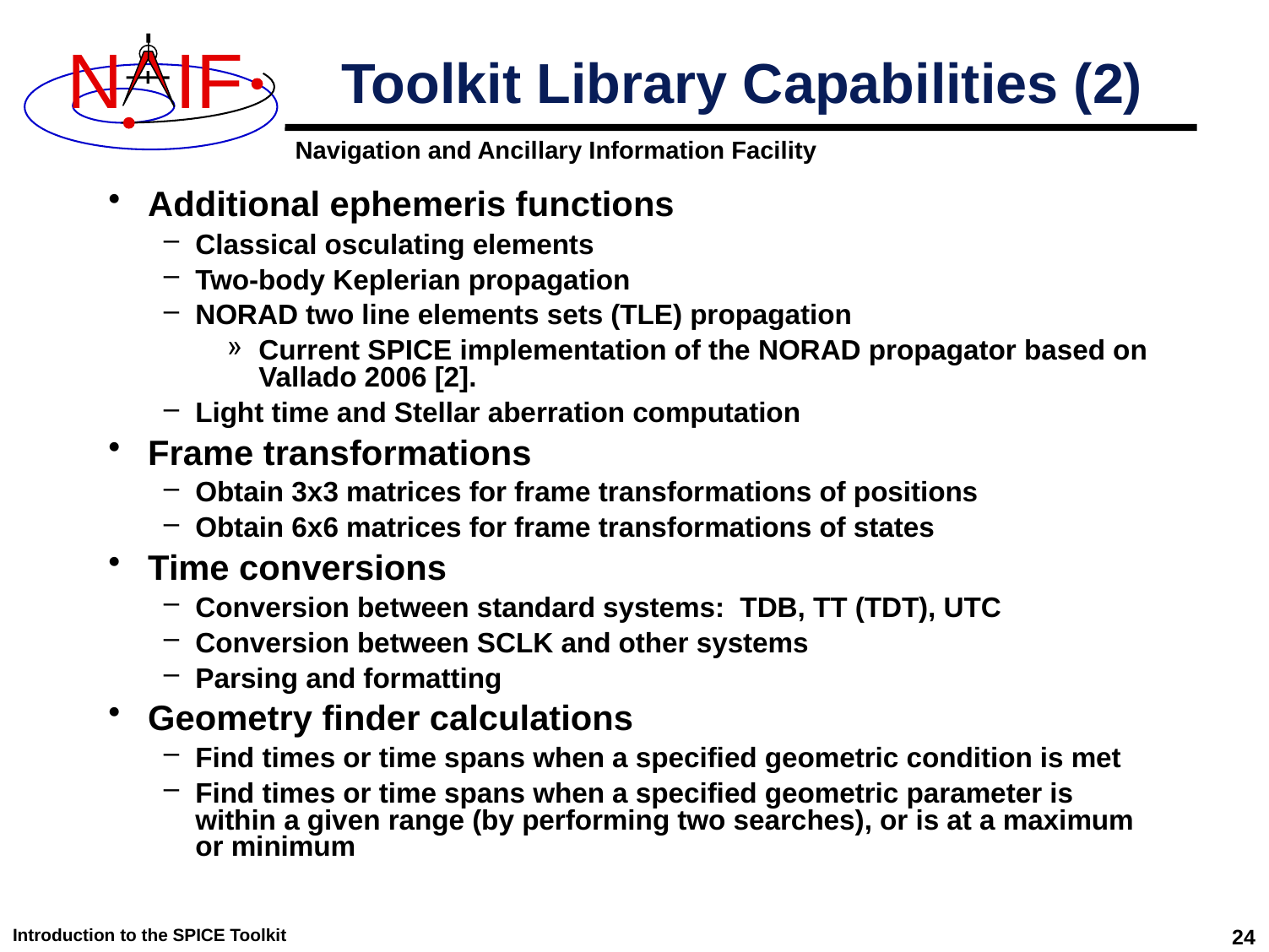

# Toolkit Library Capabilities (2)
Additional ephemeris functions
Classical osculating elements
Two-body Keplerian propagation
NORAD two line elements sets (TLE) propagation
Current SPICE implementation of the NORAD propagator based on Vallado 2006 [2].
Light time and Stellar aberration computation
Frame transformations
Obtain 3x3 matrices for frame transformations of positions
Obtain 6x6 matrices for frame transformations of states
Time conversions
Conversion between standard systems:  TDB, TT (TDT), UTC
Conversion between SCLK and other systems
Parsing and formatting
Geometry finder calculations
Find times or time spans when a specified geometric condition is met
Find times or time spans when a specified geometric parameter is within a given range (by performing two searches), or is at a maximum or minimum

Introduction to the SPICE Toolkit
24